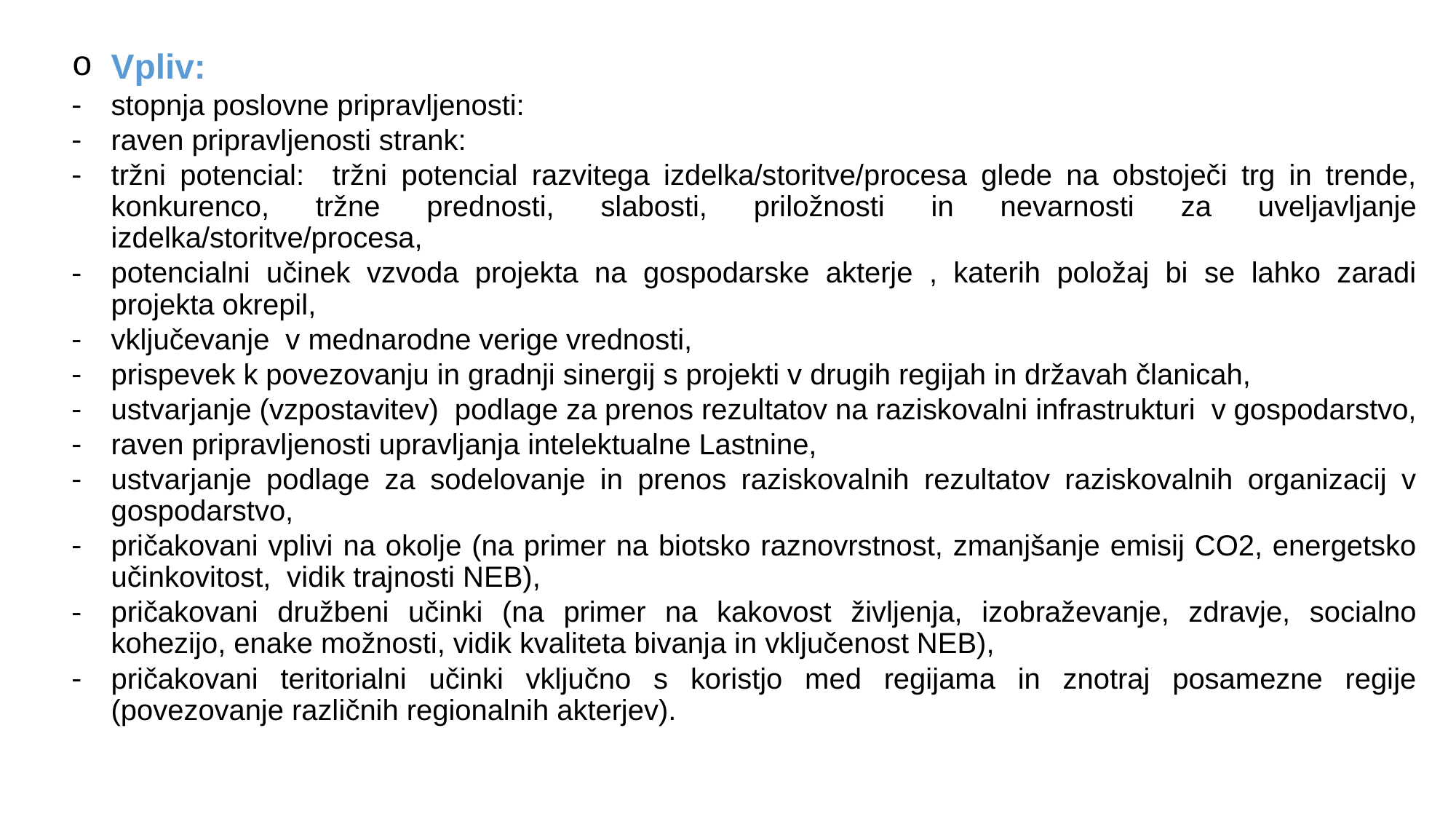

Vpliv:
stopnja poslovne pripravljenosti:
raven pripravljenosti strank:
tržni potencial:  tržni potencial razvitega izdelka/storitve/procesa glede na obstoječi trg in trende, konkurenco, tržne prednosti, slabosti, priložnosti in nevarnosti za uveljavljanje izdelka/storitve/procesa,
potencialni učinek vzvoda projekta na gospodarske akterje , katerih položaj bi se lahko zaradi projekta okrepil,
vključevanje  v mednarodne verige vrednosti,
prispevek k povezovanju in gradnji sinergij s projekti v drugih regijah in državah članicah,
ustvarjanje (vzpostavitev)  podlage za prenos rezultatov na raziskovalni infrastrukturi  v gospodarstvo,
raven pripravljenosti upravljanja intelektualne Lastnine,
ustvarjanje podlage za sodelovanje in prenos raziskovalnih rezultatov raziskovalnih organizacij v gospodarstvo,
pričakovani vplivi na okolje (na primer na biotsko raznovrstnost, zmanjšanje emisij CO2, energetsko učinkovitost,  vidik trajnosti NEB),
pričakovani družbeni učinki (na primer na kakovost življenja, izobraževanje, zdravje, socialno kohezijo, enake možnosti, vidik kvaliteta bivanja in vključenost NEB),
pričakovani teritorialni učinki vključno s koristjo med regijama in znotraj posamezne regije (povezovanje različnih regionalnih akterjev).